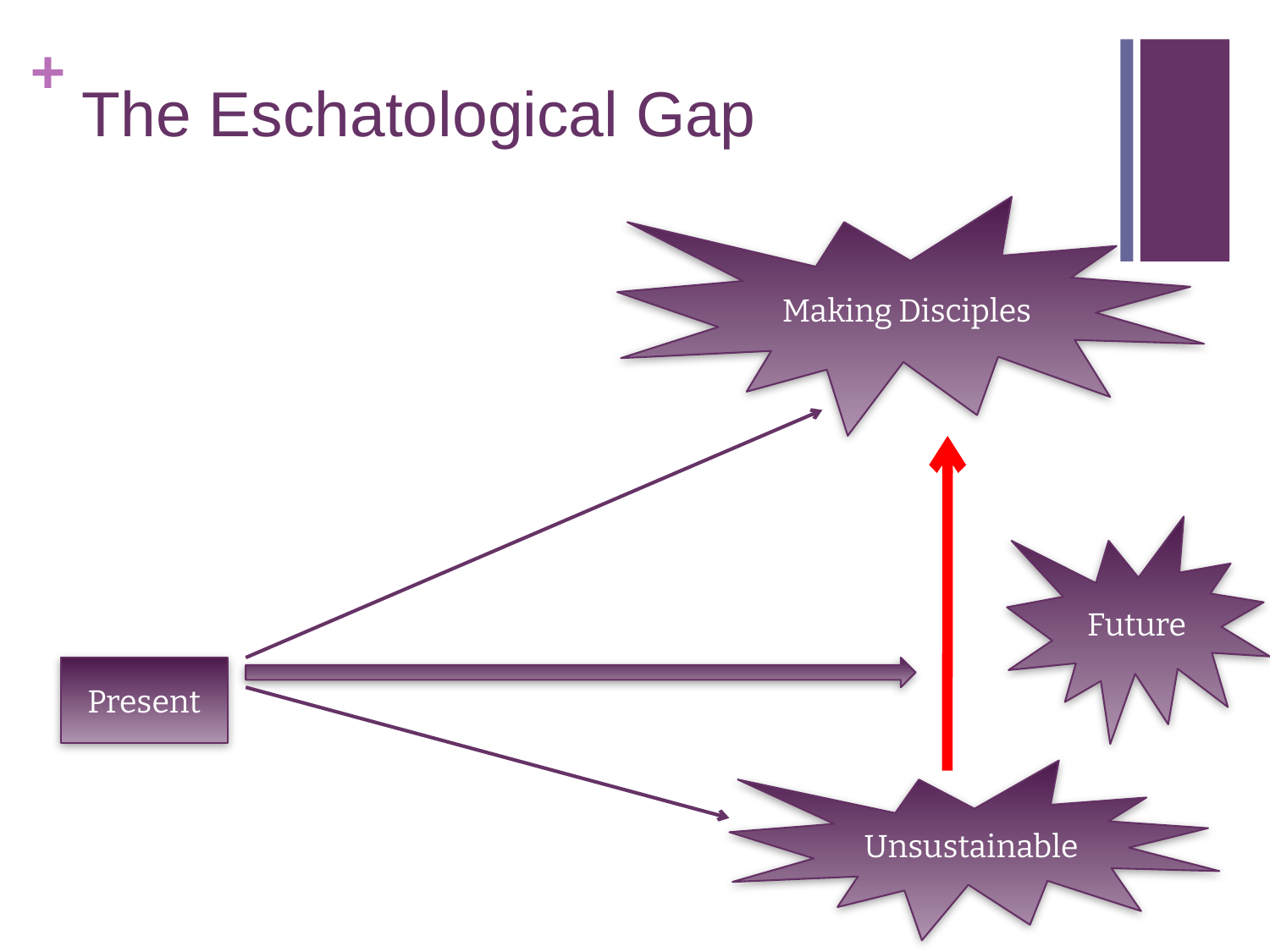

# The Eschatological Gap
Making Disciples

Future
Present

Unsustainable